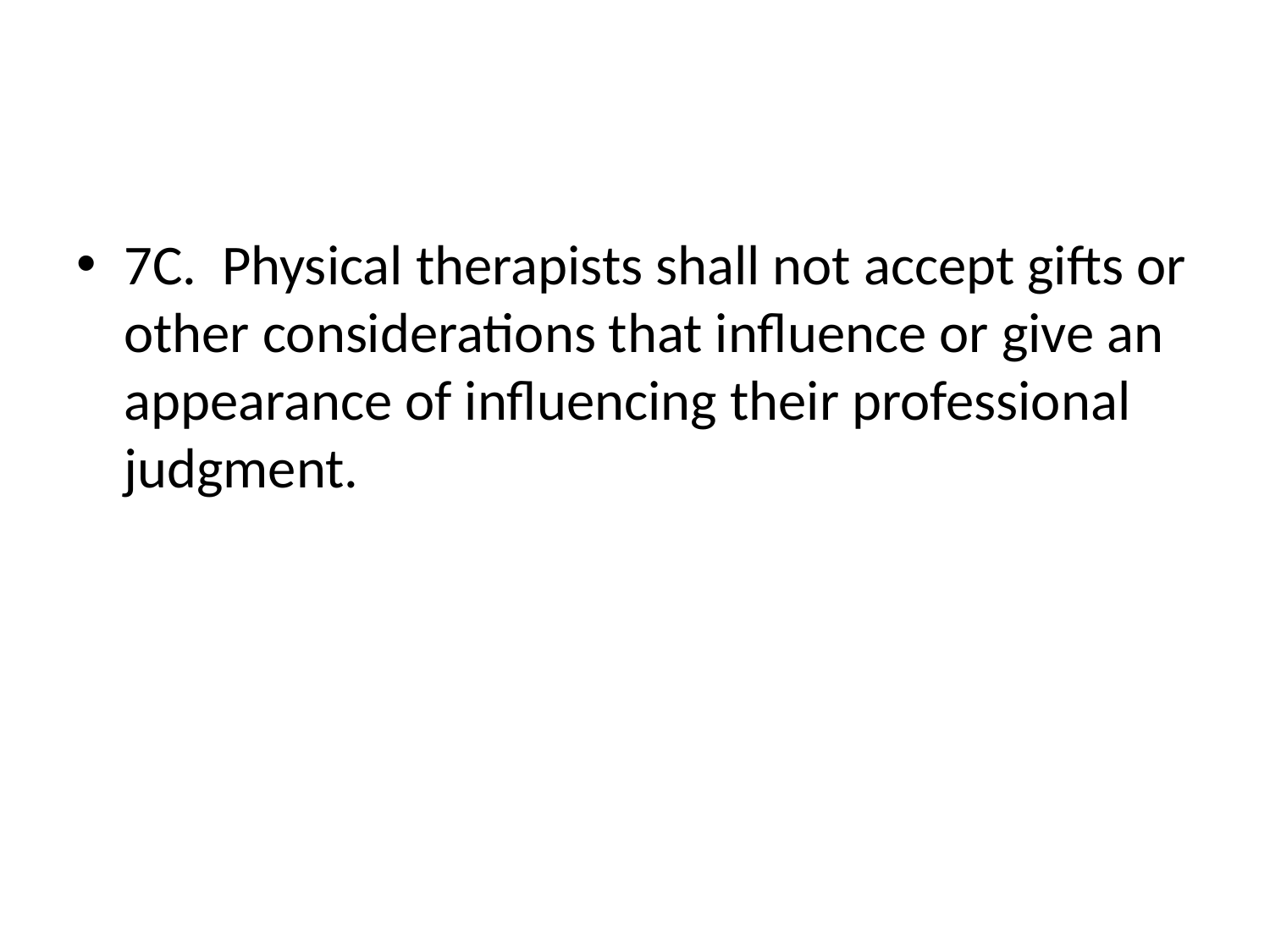

#
7C.  Physical therapists shall not accept gifts or other considerations that influence or give an appearance of influencing their professional judgment.